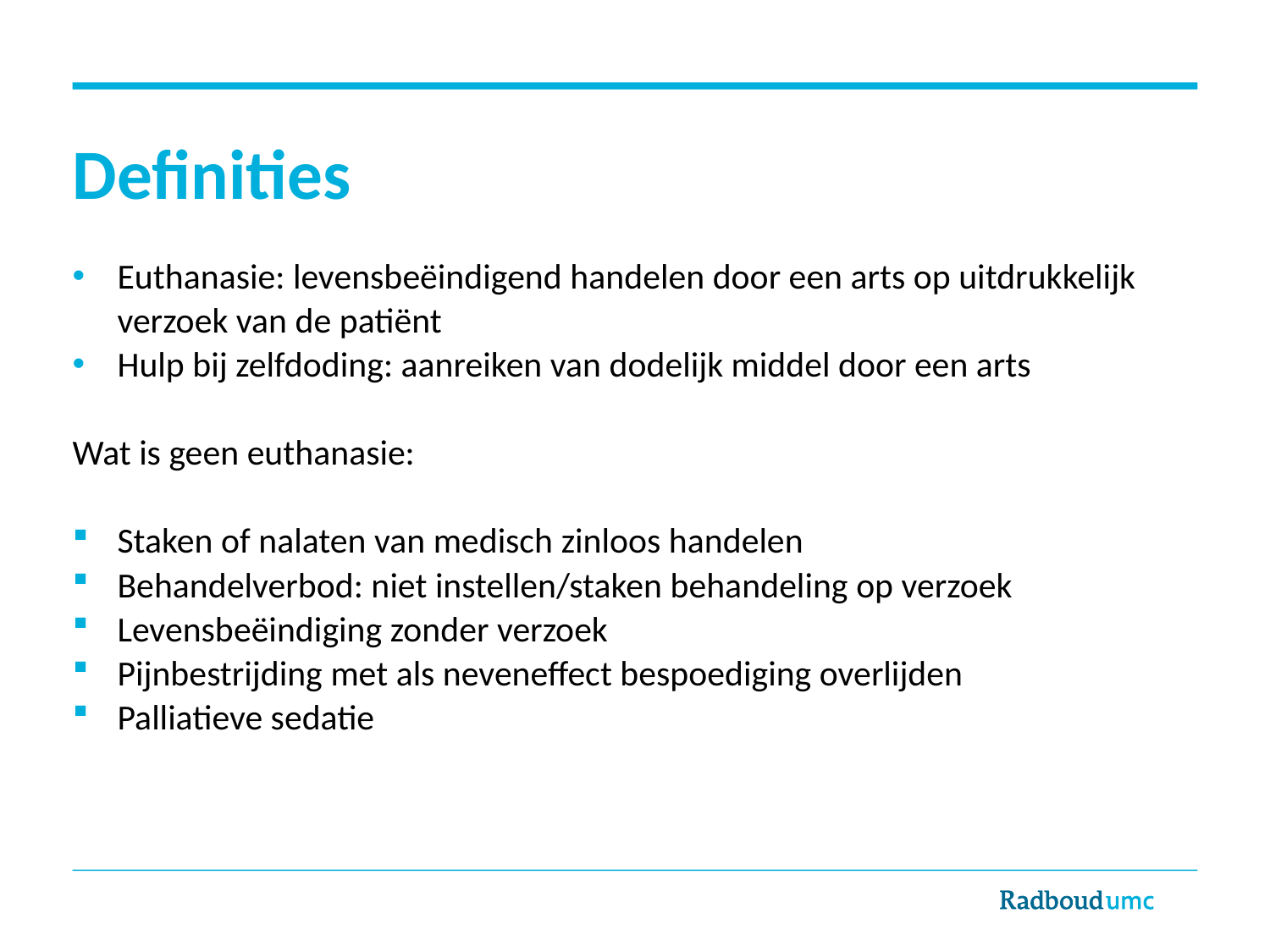

# Definities
Euthanasie: levensbeëindigend handelen door een arts op uitdrukkelijk verzoek van de patiënt
Hulp bij zelfdoding: aanreiken van dodelijk middel door een arts

Wat is geen euthanasie:

Staken of nalaten van medisch zinloos handelen
Behandelverbod: niet instellen/staken behandeling op verzoek
Levensbeëindiging zonder verzoek
Pijnbestrijding met als neveneffect bespoediging overlijden
Palliatieve sedatie